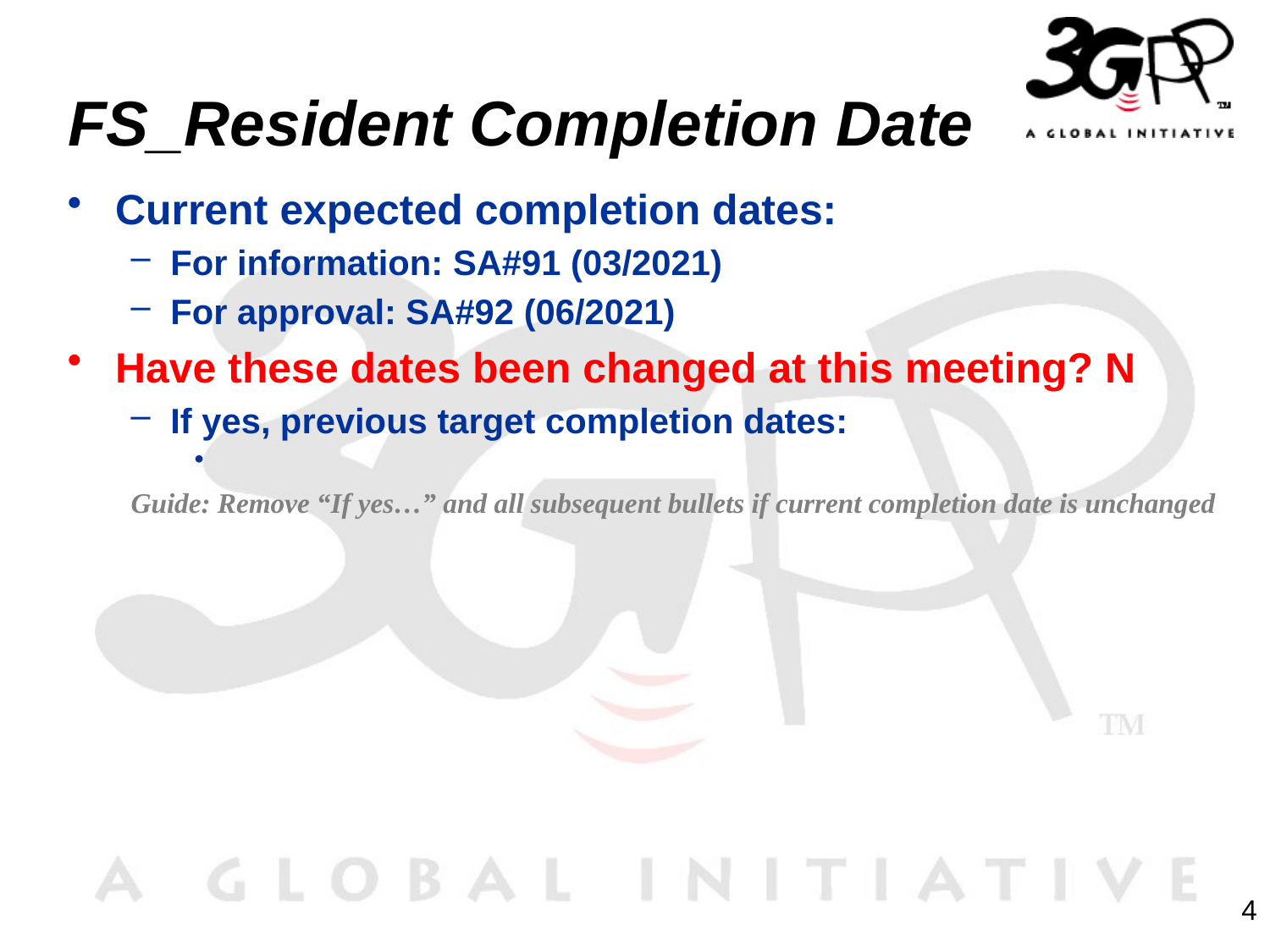

# FS_Resident Completion Date
Current expected completion dates:
For information: SA#91 (03/2021)
For approval: SA#92 (06/2021)
Have these dates been changed at this meeting? N
If yes, previous target completion dates:

Guide: Remove “If yes…” and all subsequent bullets if current completion date is unchanged

4